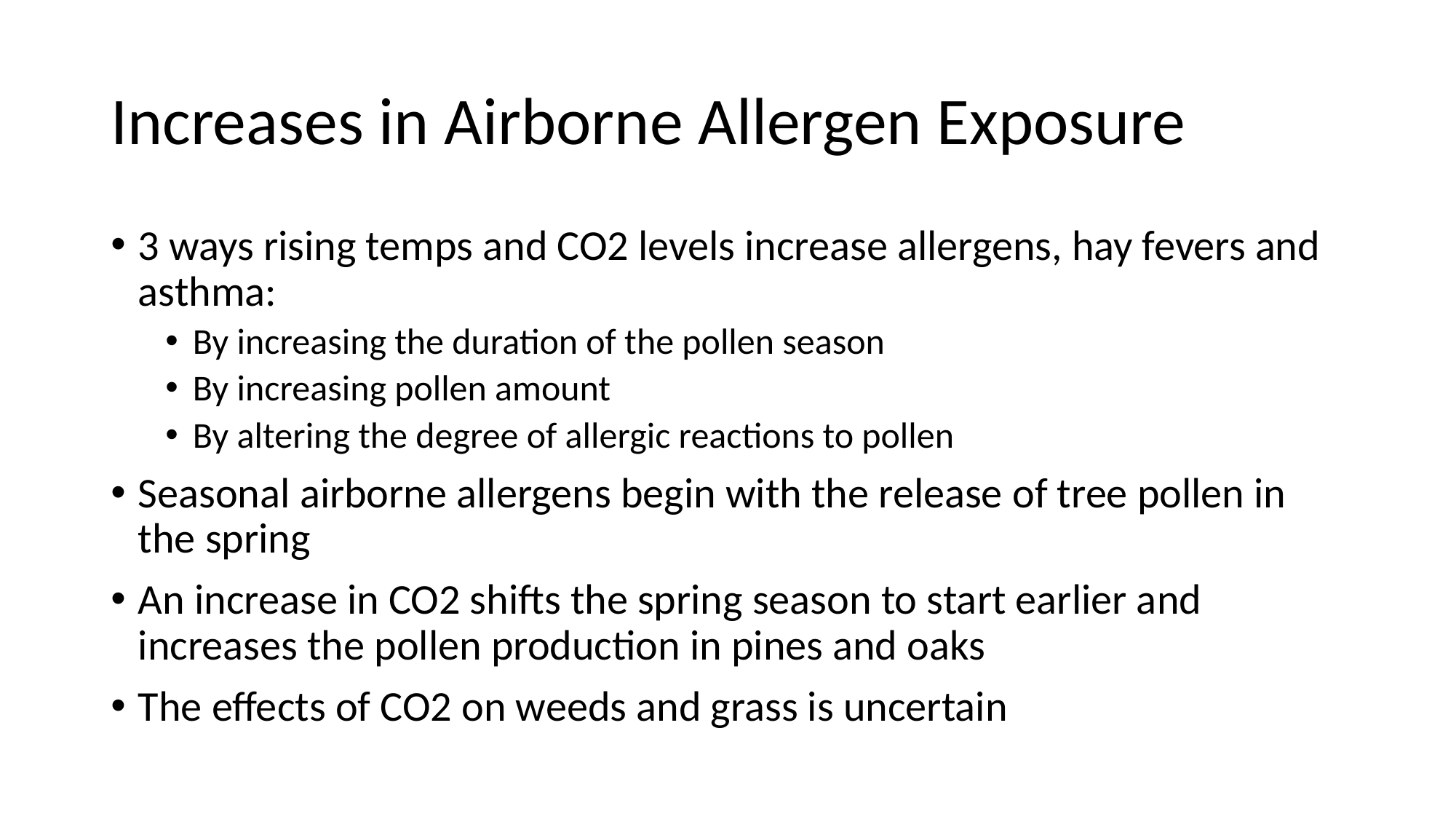

# Increases in Airborne Allergen Exposure
3 ways rising temps and CO2 levels increase allergens, hay fevers and asthma:
By increasing the duration of the pollen season
By increasing pollen amount
By altering the degree of allergic reactions to pollen
Seasonal airborne allergens begin with the release of tree pollen in the spring
An increase in CO2 shifts the spring season to start earlier and increases the pollen production in pines and oaks
The effects of CO2 on weeds and grass is uncertain